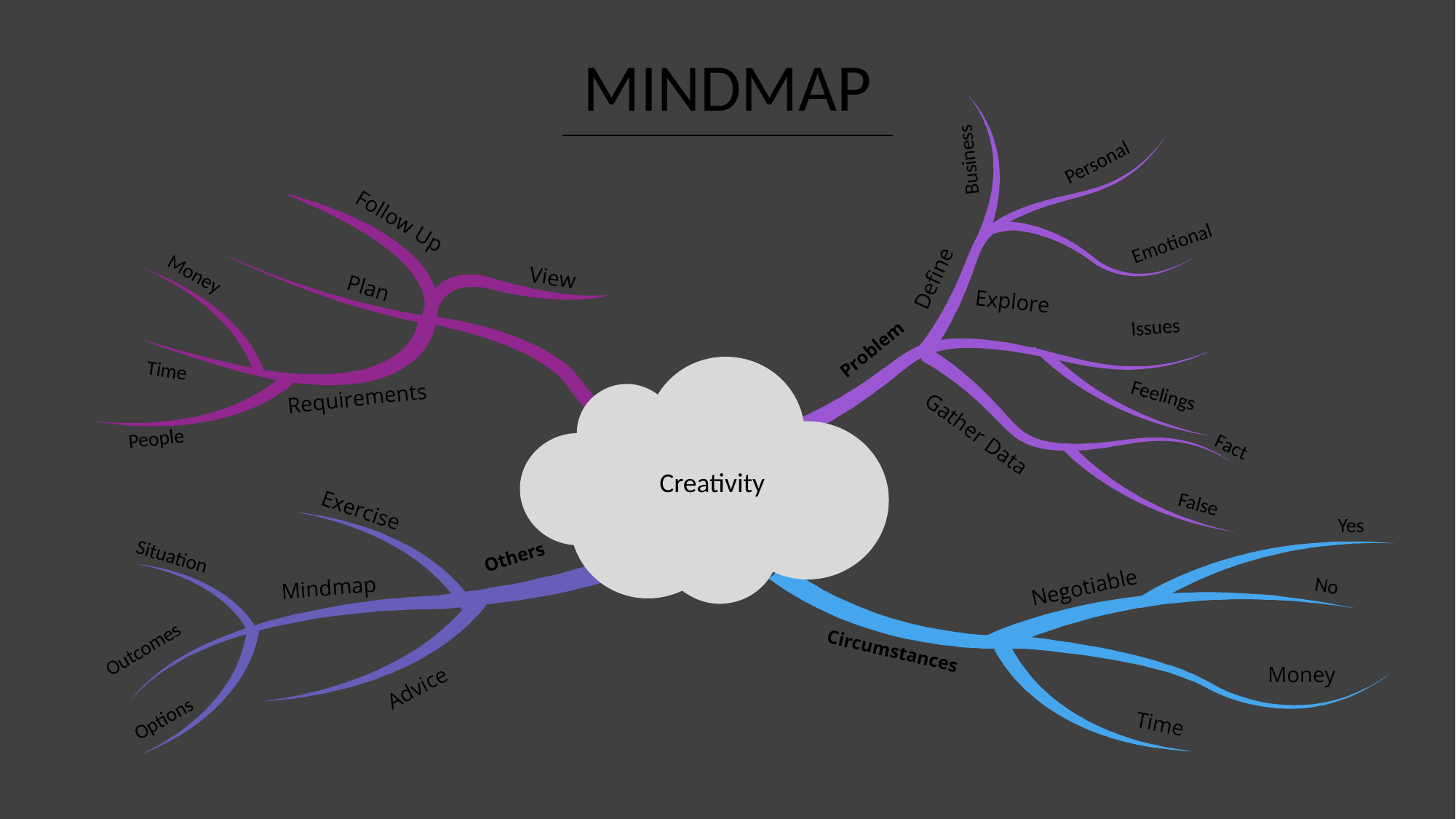

# MINDMAP

Business
Personal

Follow Up

View
Plan

Money

Requirements
Time

People
Emotional

Define
Explore
Issues

Problem

Feelings

Gather Data
Fact
Creativity

False
Exercise
Situation

Others

Mindmap

Outcomes

Advice
Options
Yes

No
Negotiable

Circumstances

Money
Time